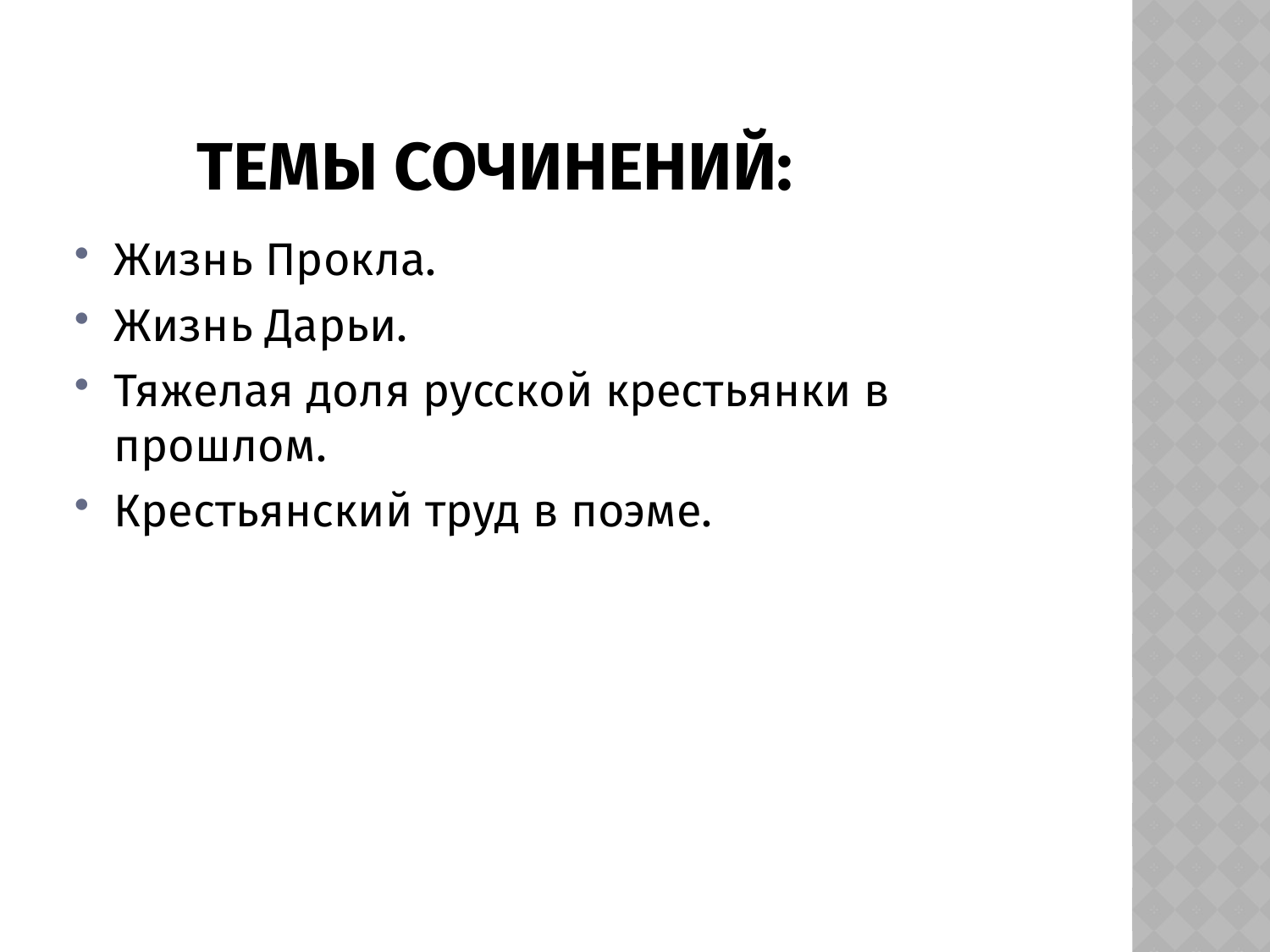

# Темы сочинений:
Жизнь Прокла.
Жизнь Дарьи.
Тяжелая доля русской крестьянки в прошлом.
Крестьянский труд в поэме.